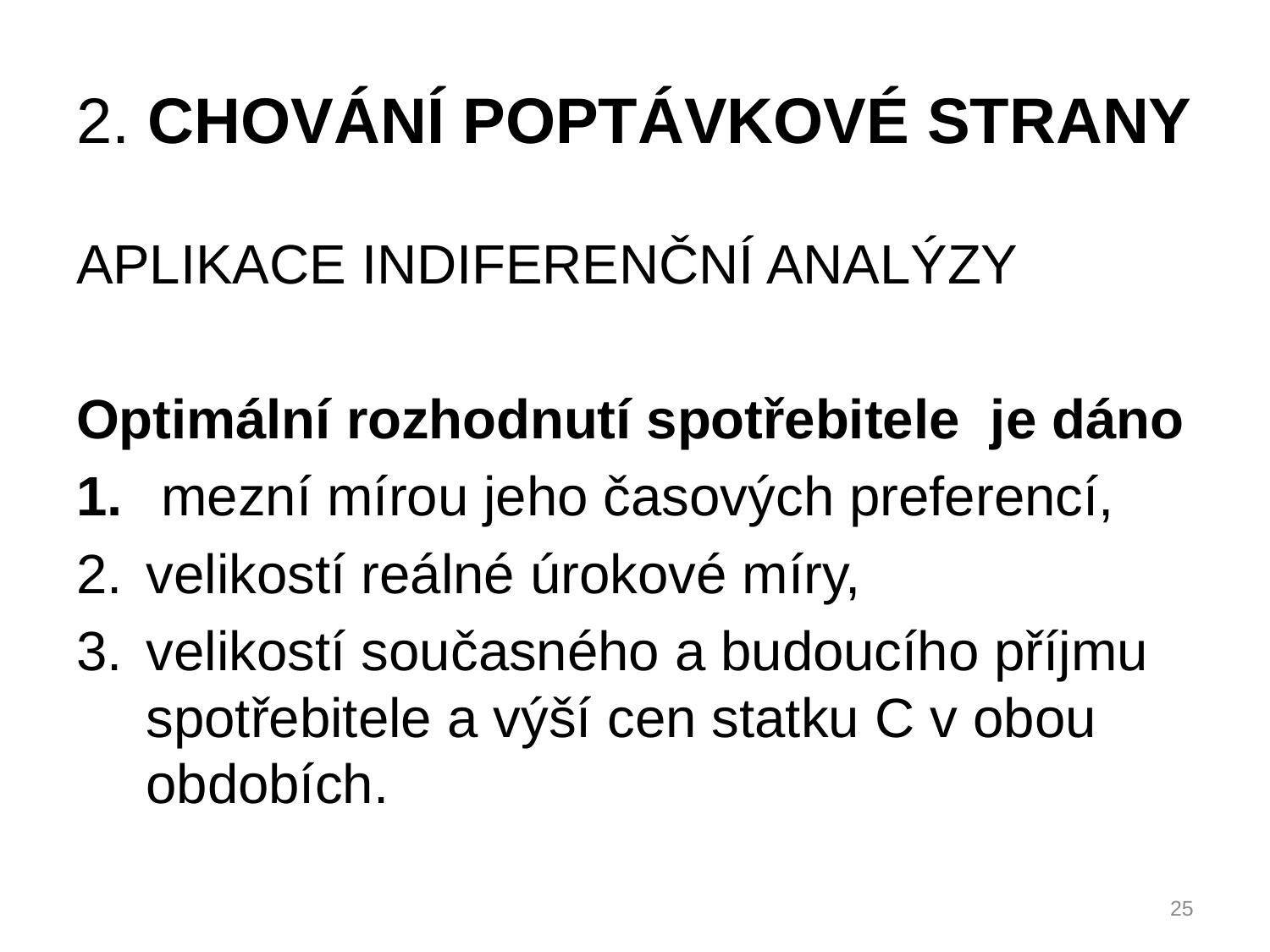

# 2. chování poptávkové strany
APLIKACE INDIFERENČNÍ ANALÝZY

Optimální rozhodnutí spotřebitele  je dáno
 mezní mírou jeho časových preferencí,
velikostí reálné úrokové míry,
velikostí současného a budoucího příjmu spotřebitele a výší cen statku C v obou obdobích.

25